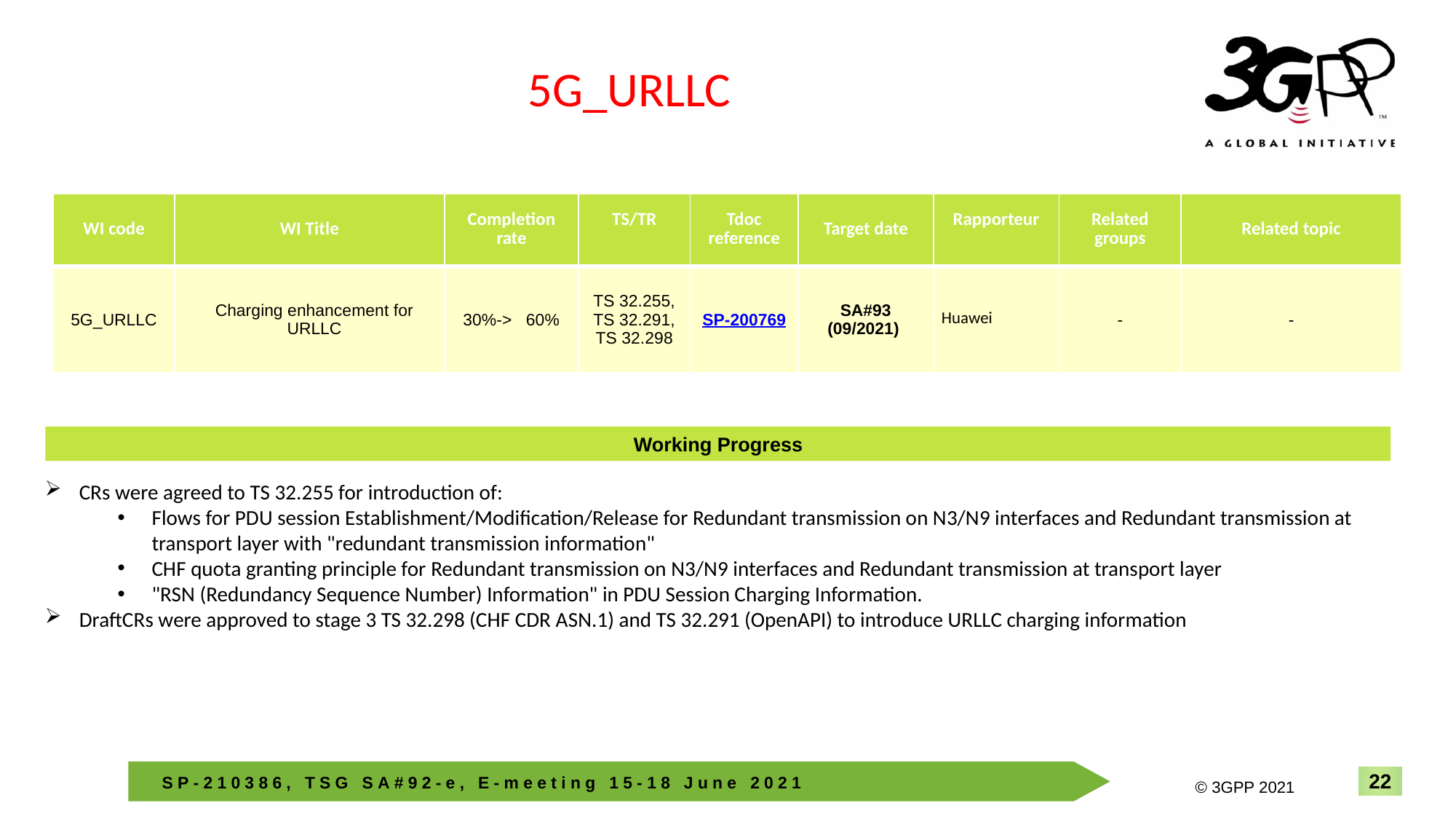

5G_URLLC
| WI code | WI Title | Completion rate | TS/TR | Tdoc reference | Target date | Rapporteur | Related groups | Related topic |
| --- | --- | --- | --- | --- | --- | --- | --- | --- |
| 5G\_URLLC | Charging enhancement for URLLC | 30%-> 60% | TS 32.255, TS 32.291, TS 32.298 | SP-200769 | SA#93 (09/2021) | Huawei | - | - |
Working Progress
CRs were agreed to TS 32.255 for introduction of:
Flows for PDU session Establishment/Modification/Release for Redundant transmission on N3/N9 interfaces and Redundant transmission at transport layer with "redundant transmission information"
CHF quota granting principle for Redundant transmission on N3/N9 interfaces and Redundant transmission at transport layer
"RSN (Redundancy Sequence Number) Information" in PDU Session Charging Information.
DraftCRs were approved to stage 3 TS 32.298 (CHF CDR ASN.1) and TS 32.291 (OpenAPI) to introduce URLLC charging information